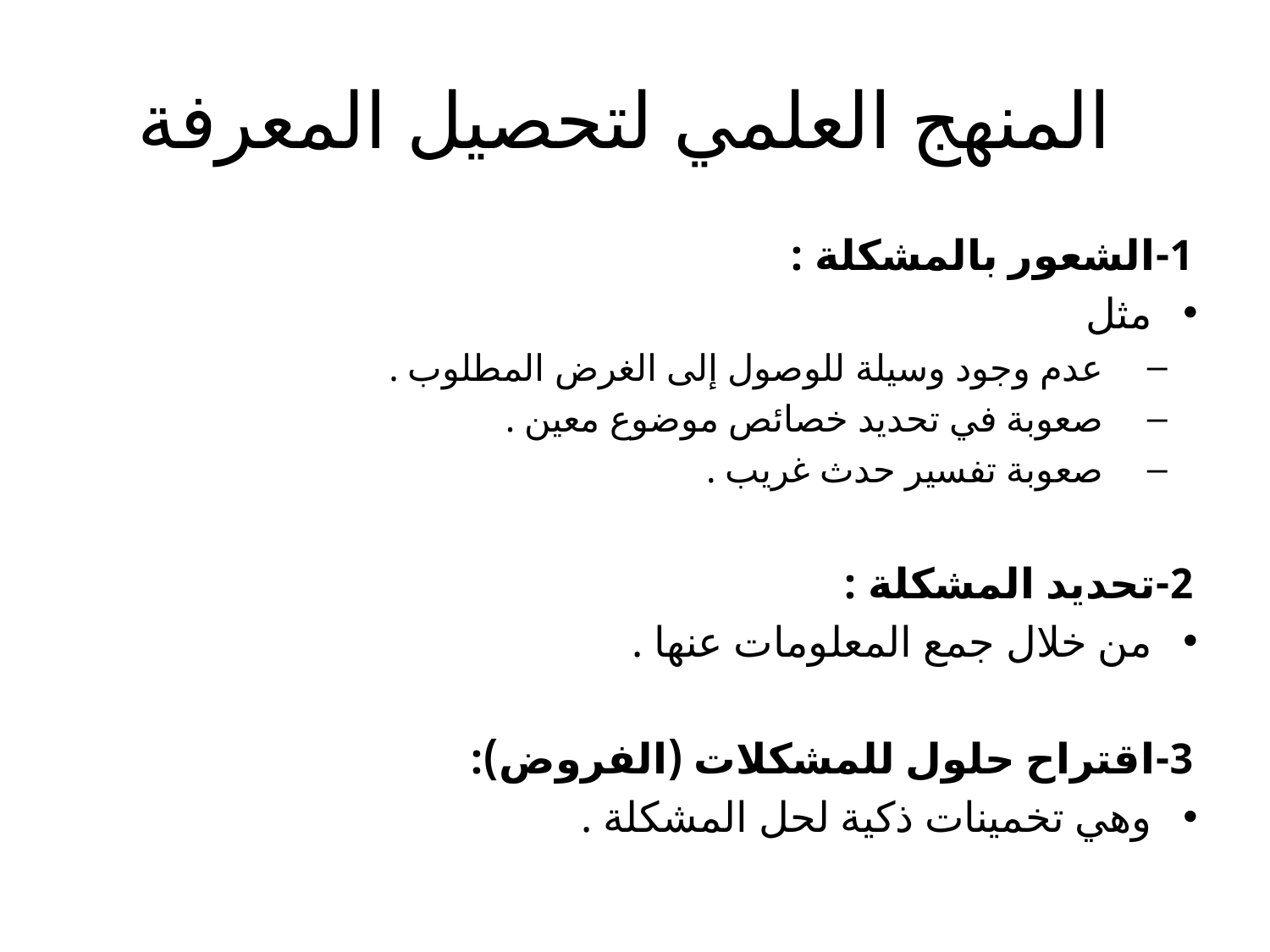

# المنهج العلمي لتحصيل المعرفة
1-الشعور بالمشكلة :
مثل
عدم وجود وسيلة للوصول إلى الغرض المطلوب .
صعوبة في تحديد خصائص موضوع معين .
صعوبة تفسير حدث غريب .

2-تحديد المشكلة :
من خلال جمع المعلومات عنها .

3-اقتراح حلول للمشكلات (الفروض):
وهي تخمينات ذكية لحل المشكلة .